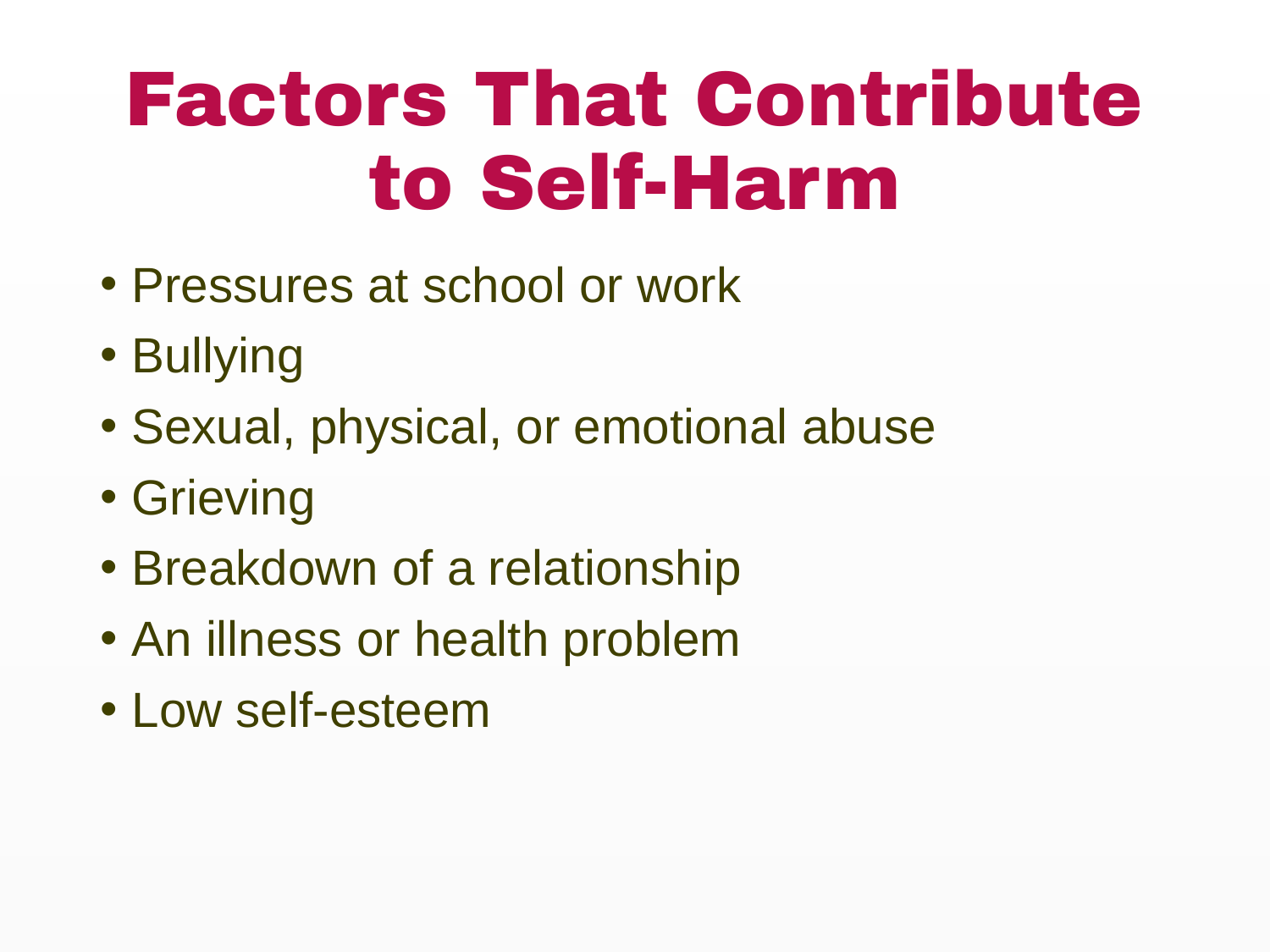

# Factors That Contribute to Self-Harm
Pressures at school or work
Bullying
Sexual, physical, or emotional abuse
Grieving
Breakdown of a relationship
An illness or health problem
Low self-esteem